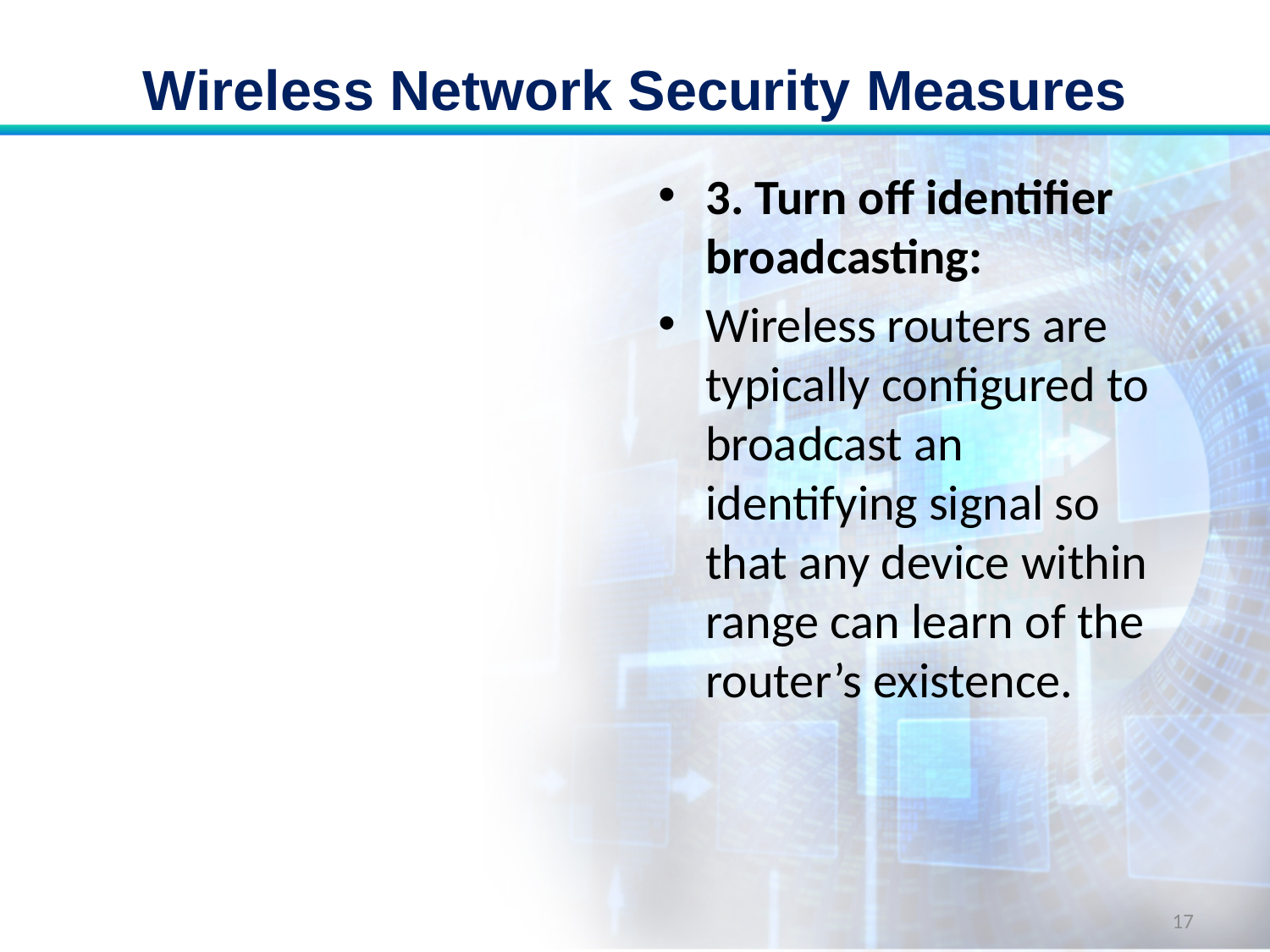

# Wireless Network Security Measures
3. Turn off identifier broadcasting:
Wireless routers are typically configured to broadcast an identifying signal so that any device within range can learn of the router’s existence.

17